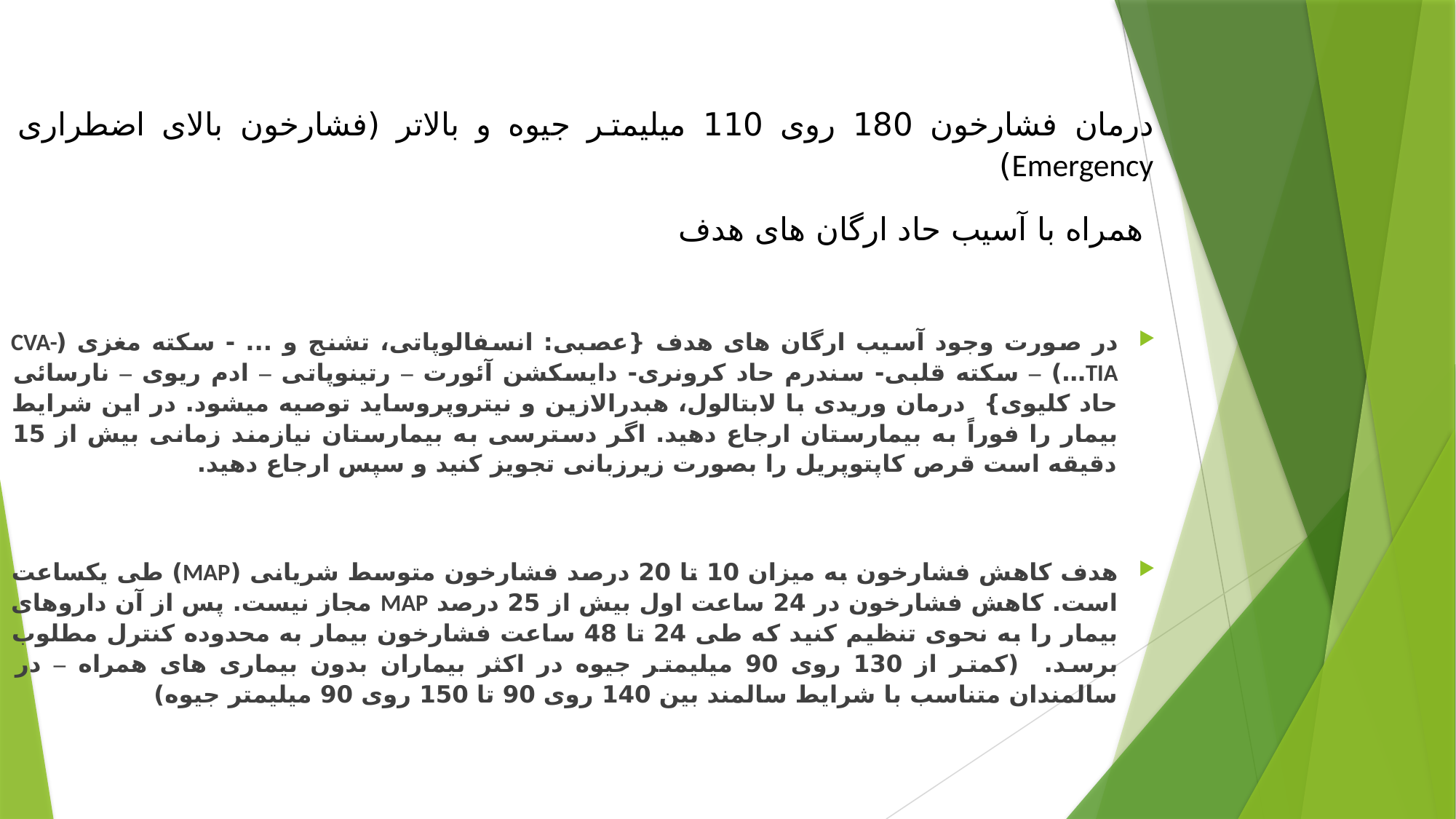

درمان فشارخون 180 روی 110 میلیمتر جیوه و بالاتر (فشارخون بالای اضطراری Emergency)
 همراه با آسیب حاد ارگان های هدف

در صورت وجود آسیب ارگان های هدف {عصبی: انسفالوپاتی، تشنج و ... - سکته مغزی (CVA-TIA…) – سکته قلبی- سندرم حاد کرونری- دایسکشن آئورت – رتینوپاتی – ادم ریوی – نارسائی حاد کلیوی}  درمان وریدی با لابتالول، هبدرالازین و نیتروپروساید توصیه میشود. در این شرایط بیمار را فوراً به بیمارستان ارجاع دهید. اگر دسترسی به بیمارستان نیازمند زمانی بیش از 15 دقیقه است قرص کاپتوپریل را بصورت زیرزبانی تجویز کنید و سپس ارجاع دهید.

هدف کاهش فشارخون به میزان 10 تا 20 درصد فشارخون متوسط شریانی (MAP) طی یکساعت است. کاهش فشارخون در 24 ساعت اول بیش از 25 درصد MAP مجاز نیست. پس از آن داروهای بیمار را به نحوی تنظیم کنید که طی 24 تا 48 ساعت فشارخون بیمار به محدوده کنترل مطلوب برسد.  (کمتر از 130 روی 90 میلیمتر جیوه در اکثر بیماران بدون بیماری های همراه – در سالمندان متناسب با شرایط سالمند بین 140 روی 90 تا 150 روی 90 میلیمتر جیوه)